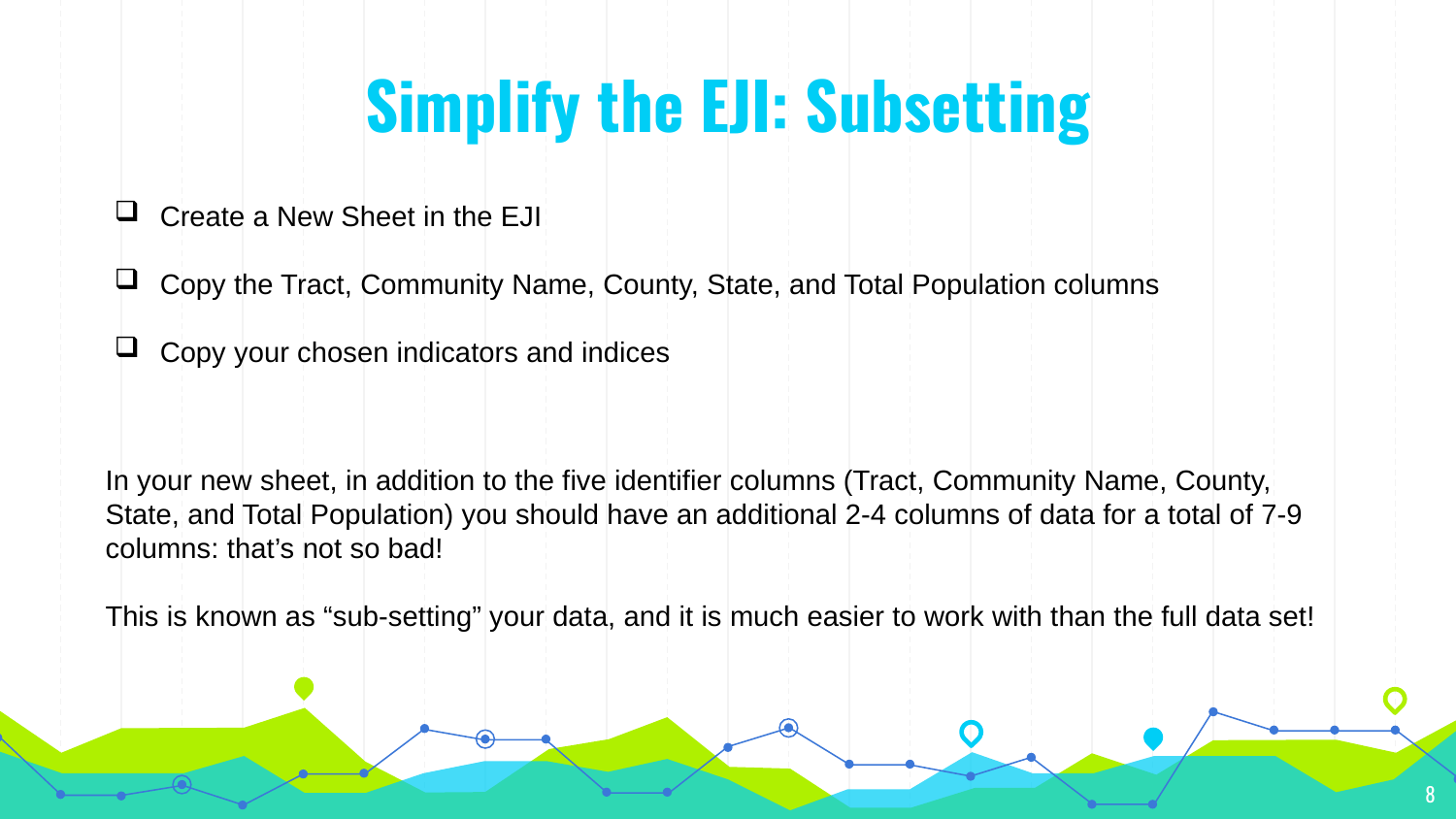

# Simplify the EJI: Subsetting
Create a New Sheet in the EJI

Copy the Tract, Community Name, County, State, and Total Population columns

Copy your chosen indicators and indices

In your new sheet, in addition to the five identifier columns (Tract, Community Name, County, State, and Total Population) you should have an additional 2-4 columns of data for a total of 7-9 columns: that’s not so bad!

This is known as “sub-setting” your data, and it is much easier to work with than the full data set!
8